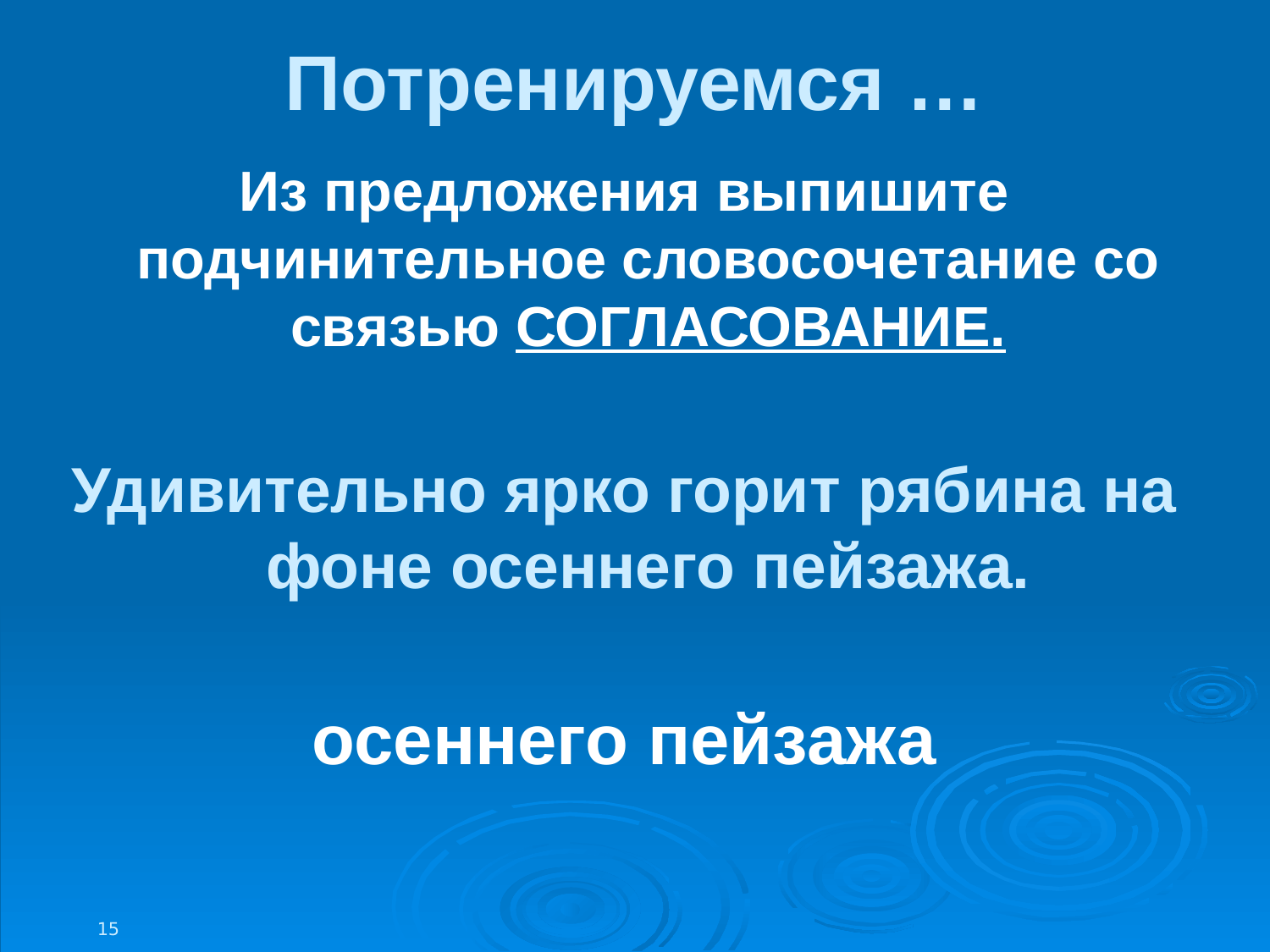

Потренируемся …
Из предложения выпишите подчинительное словосочетание со связью СОГЛАСОВАНИЕ.

Удивительно ярко горит рябина на фоне осеннего пейзажа.

осеннего пейзажа
15